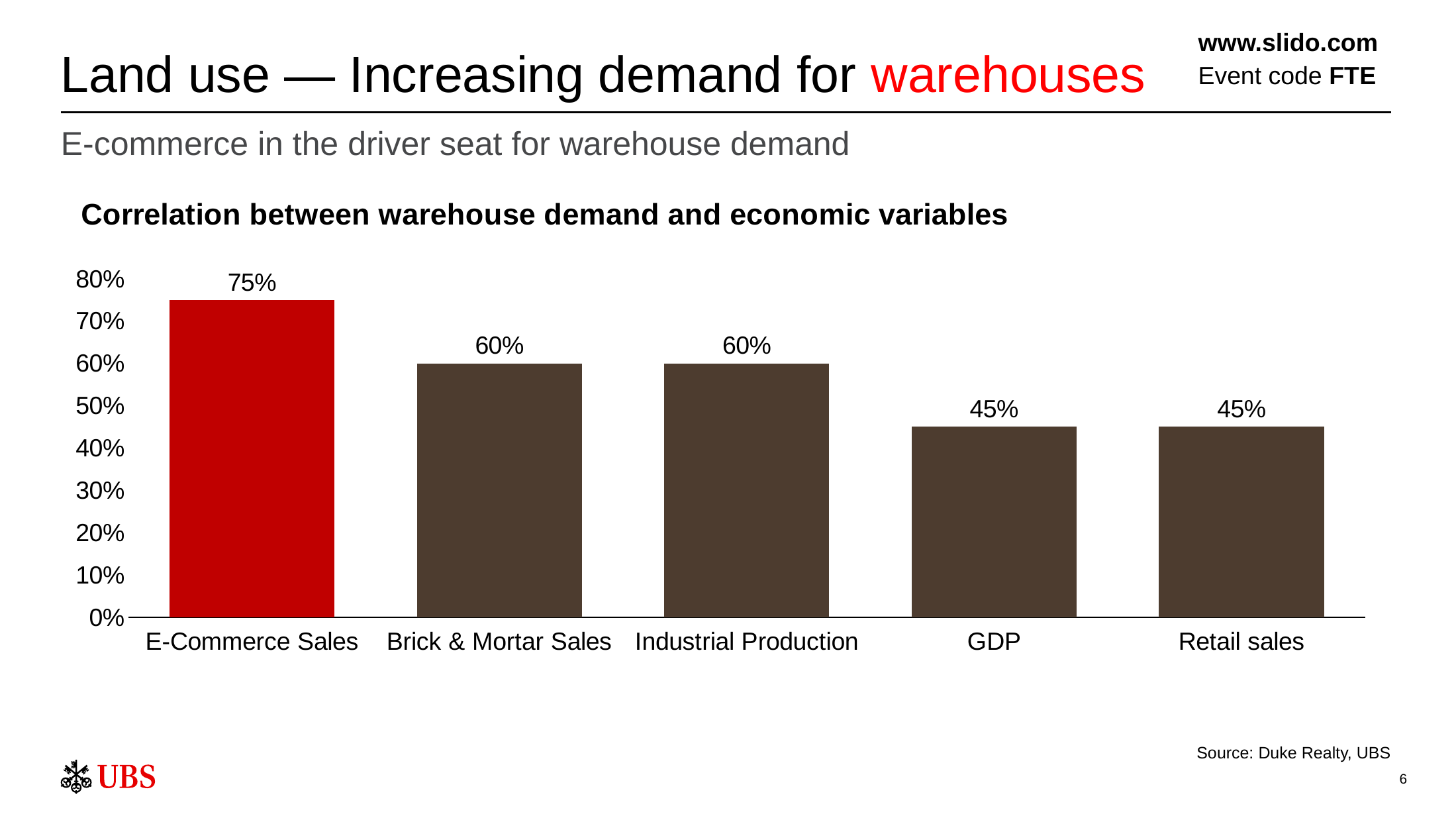

# Land use — Increasing demand for warehouses
www.slido.com
Event code FTE
E-commerce in the driver seat for warehouse demand

### Chart: Correlation between warehouse demand and economic variables

| Category |  |
|---|---|
| E-Commerce Sales | 0.75 |
| Brick & Mortar Sales | 0.6 |
| Industrial Production | 0.6 |
| GDP | 0.45 |
| Retail sales | 0.45 |
Source: Duke Realty, UBS